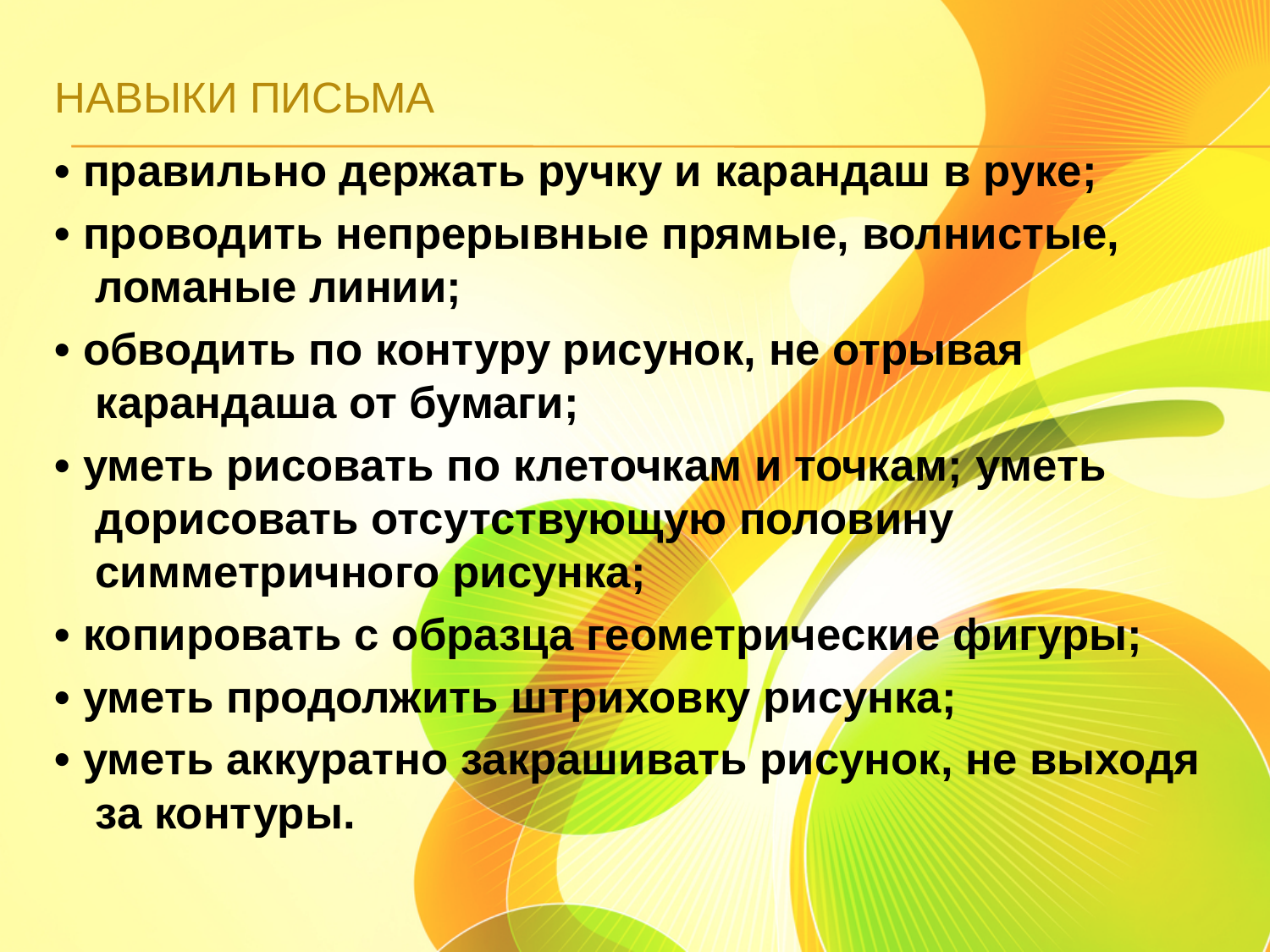

# Навыки письма
• правильно держать ручку и карандаш в руке;
• проводить непрерывные прямые, волнистые, ломаные линии;
• обводить по контуру рисунок, не отрывая карандаша от бумаги;
• уметь рисовать по клеточкам и точкам; уметь дорисовать отсутствующую половину симметричного рисунка;
• копировать с образца геометрические фигуры;
• уметь продолжить штриховку рисунка;
• уметь аккуратно закрашивать рисунок, не выходя за контуры.